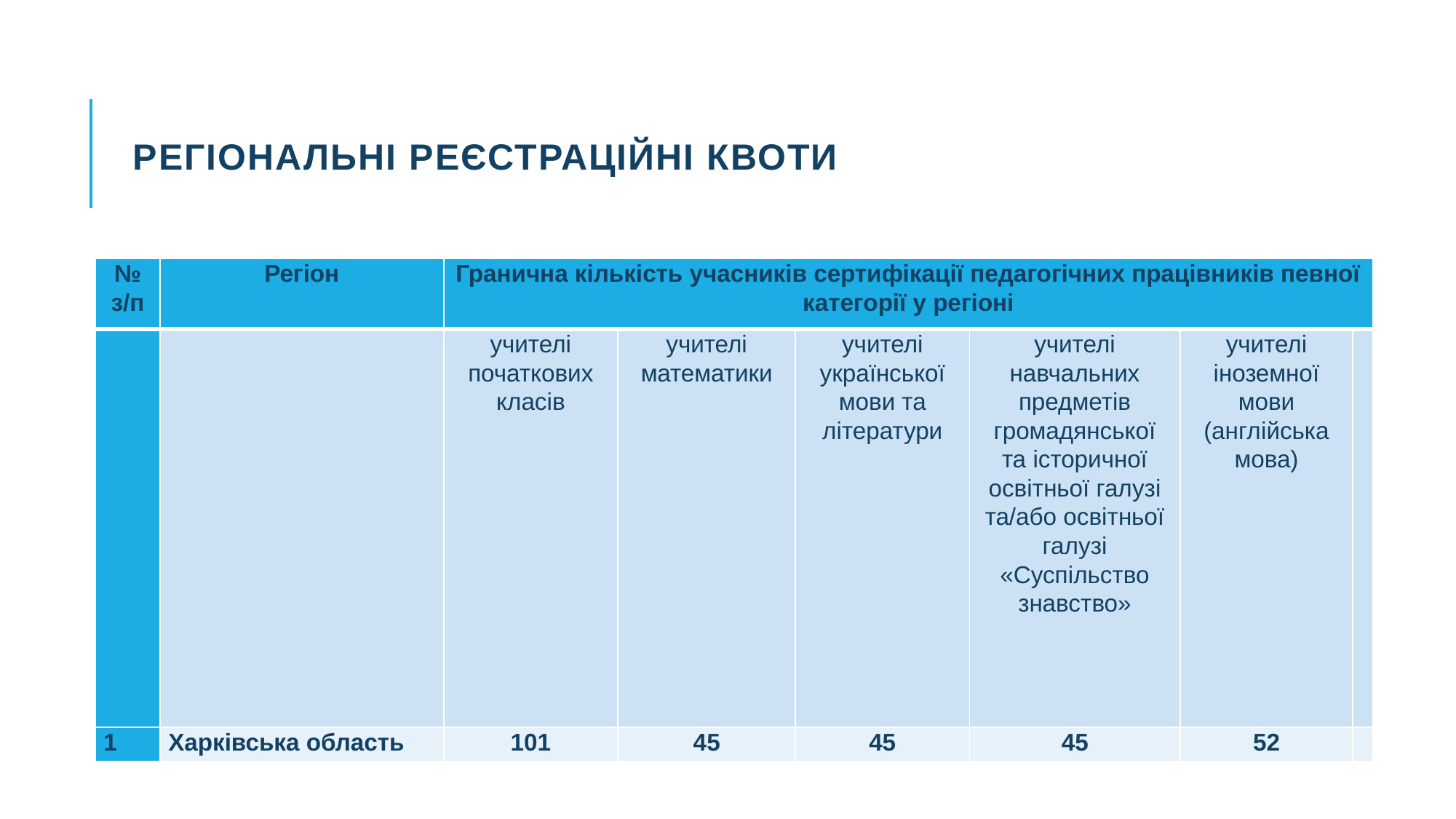

# Регіональні реєстраційні квоти
| № з/п | Регіон | Гранична кількість учасників сертифікації педагогічних працівників певної категорії у регіоні |  |  |  |  |  |
| --- | --- | --- | --- | --- | --- | --- | --- |
|  |  | учителі початкових класів | учителі математики | учителі української мови та літератури | учителі навчальних предметів громадянської та історичної освітньої галузі та/або освітньої галузі «Суспільство знавство» | учителі іноземної мови (англійська мова) |  |
| 1 | Харківська область | 101 | 45 | 45 | 45 | 52 |  |